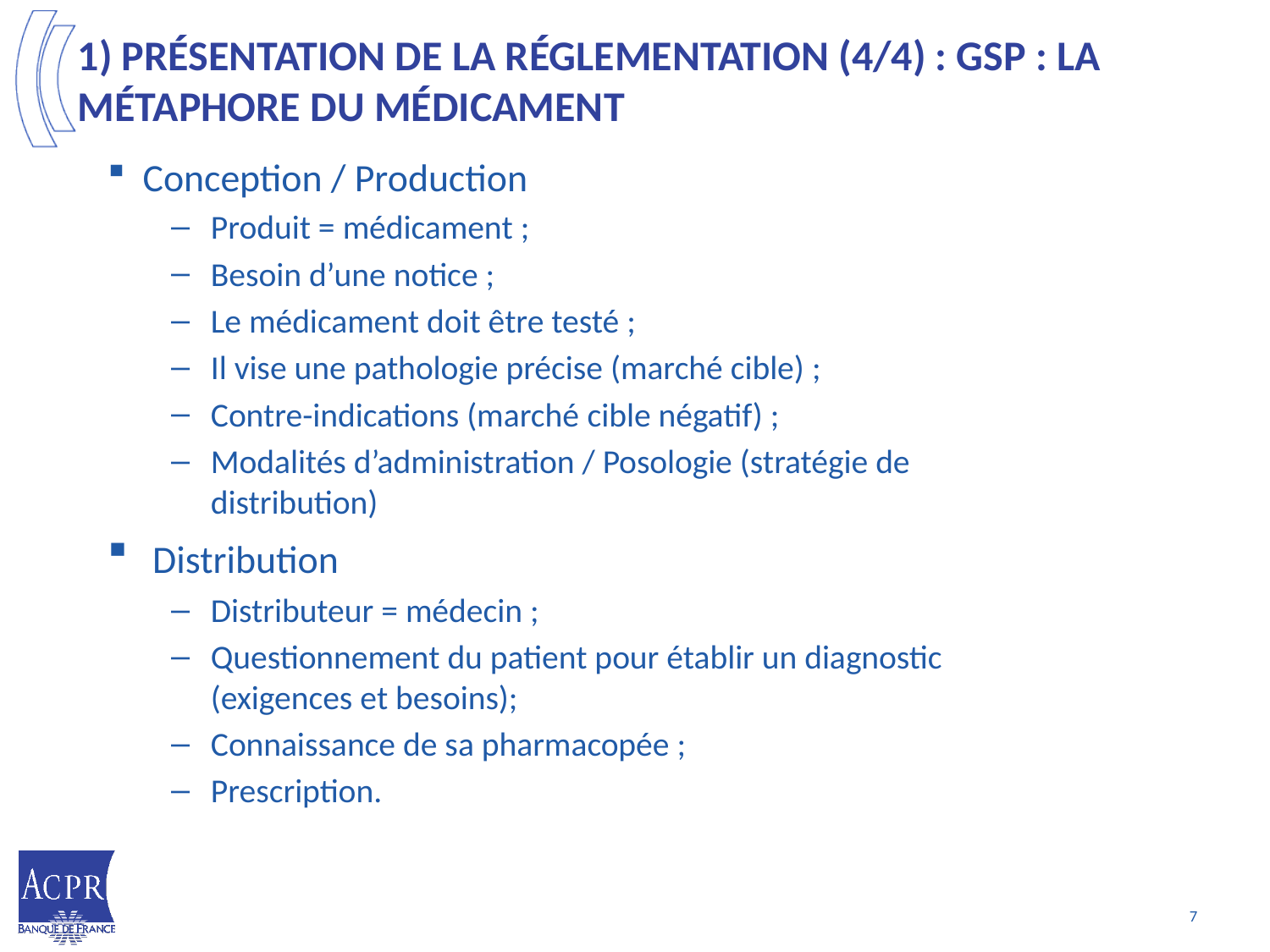

# 1) Présentation de la Réglementation (4/4) : GSP : La métaphore du Médicament
Conception / Production
Produit = médicament ;
Besoin d’une notice ;
Le médicament doit être testé ;
Il vise une pathologie précise (marché cible) ;
Contre-indications (marché cible négatif) ;
Modalités d’administration / Posologie (stratégie de distribution)
 Distribution
Distributeur = médecin ;
Questionnement du patient pour établir un diagnostic (exigences et besoins);
Connaissance de sa pharmacopée ;
Prescription.

7